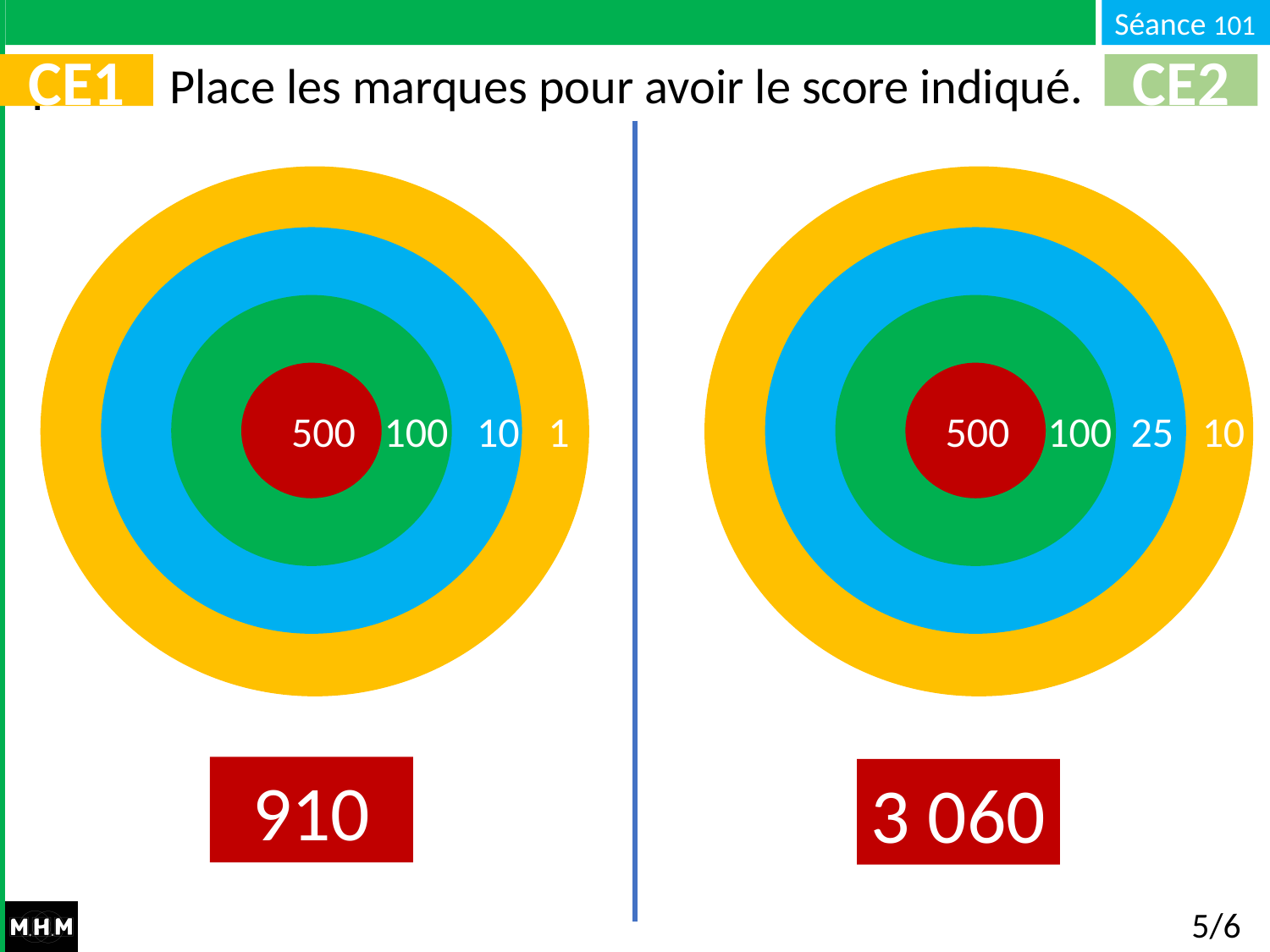

Place les marques pour avoir le score indiqué.
CE1
CE2

 500   100   10   1

  500    100  25   10
 500   100   10   1
910
3 060
5/6